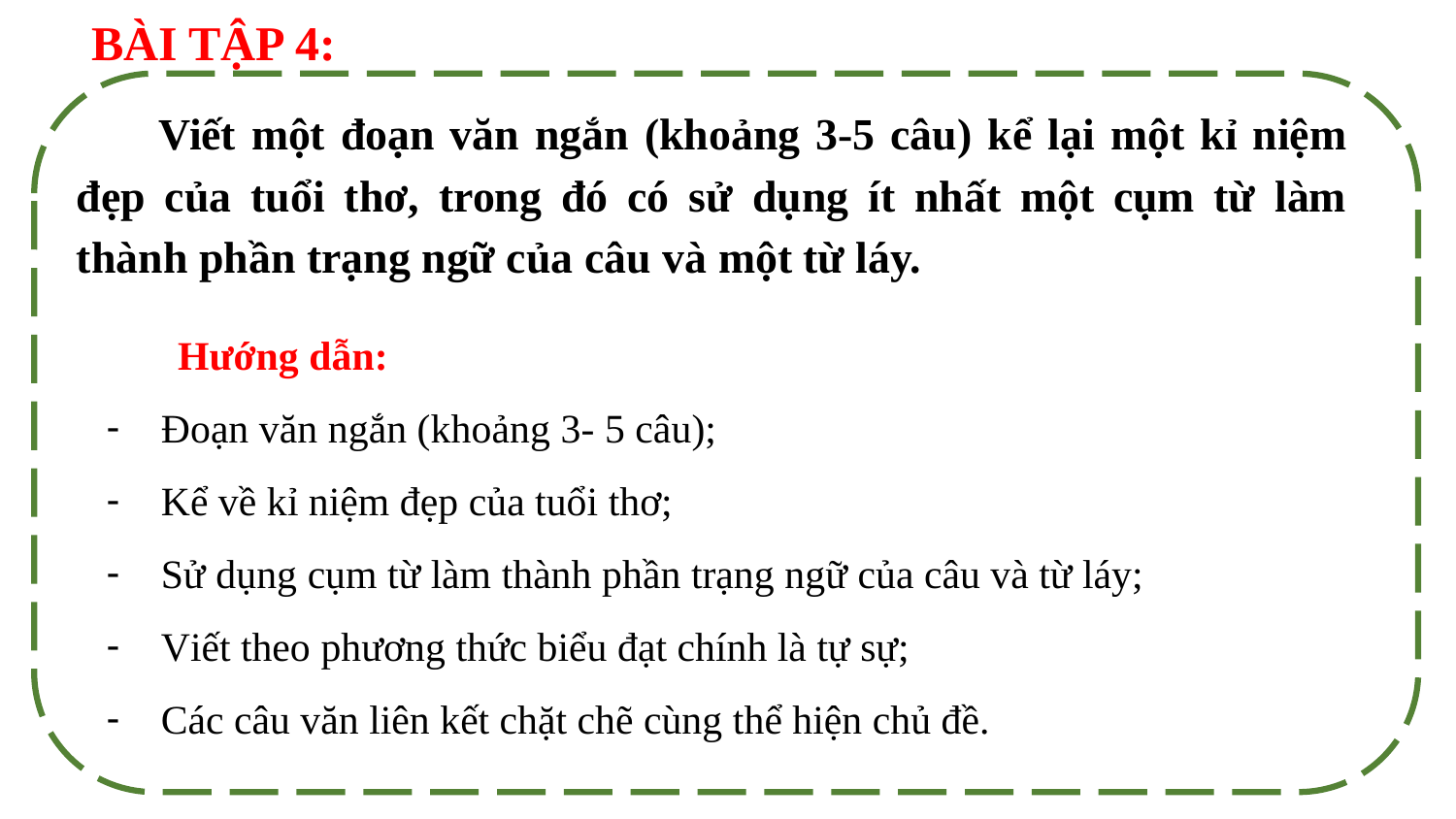

BÀI TẬP 4:

     Viết một đoạn văn ngắn (khoảng 3-5 câu) kể lại một kỉ niệm đẹp của tuổi thơ, trong đó có sử dụng ít nhất một cụm từ làm thành phần trạng ngữ của câu và một từ láy.
       Hướng dẫn:
Đoạn văn ngắn (khoảng 3- 5 câu);
Kể về kỉ niệm đẹp của tuổi thơ;
Sử dụng cụm từ làm thành phần trạng ngữ của câu và từ láy;
Viết theo phương thức biểu đạt chính là tự sự;
Các câu văn liên kết chặt chẽ cùng thể hiện chủ đề.